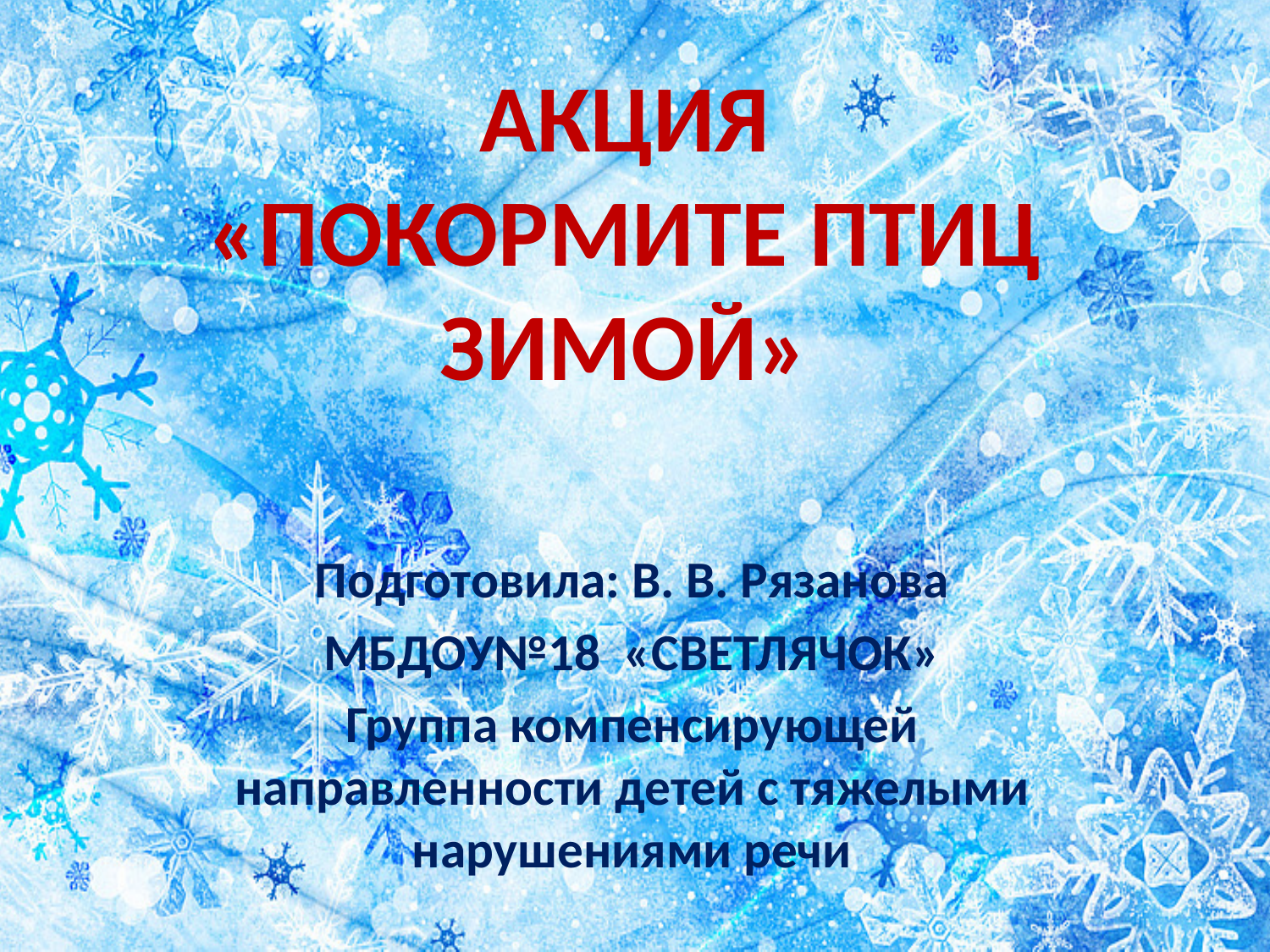

# АКЦИЯ «ПОКОРМИТЕ ПТИЦ ЗИМОЙ»
Подготовила: В. В. Рязанова
МБДОУ№18  «СВЕТЛЯЧОК»
Группа компенсирующей направленности детей с тяжелыми нарушениями речи